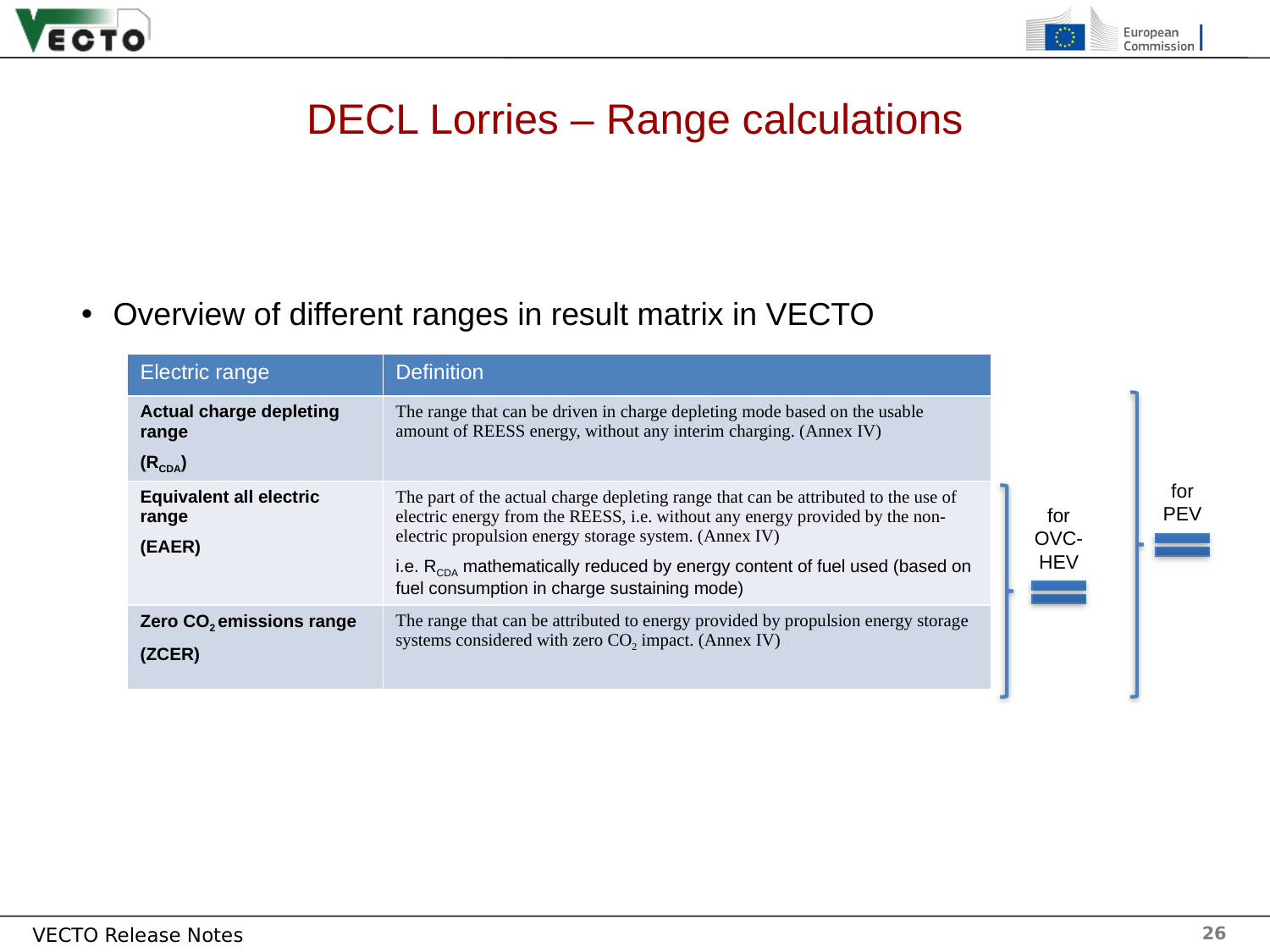

# DECL Lorries – Range calculations
26
Overview of different ranges in result matrix in VECTO

| Electric range | Definition |
| --- | --- |
| Actual charge depleting range (RCDA) | The range that can be driven in charge depleting mode based on the usable amount of REESS energy, without any interim charging. (Annex IV) |
| Equivalent all electric range (EAER) | The part of the actual charge depleting range that can be attributed to the use of electric energy from the REESS, i.e. without any energy provided by the non-electric propulsion energy storage system. (Annex IV) i.e. RCDA mathematically reduced by energy content of fuel used (based on fuel consumption in charge sustaining mode) |
| Zero CO2 emissions range (ZCER) | The range that can be attributed to energy provided by propulsion energy storage systems considered with zero CO2 impact. (Annex IV) |

for PEV

for OVC-HEV